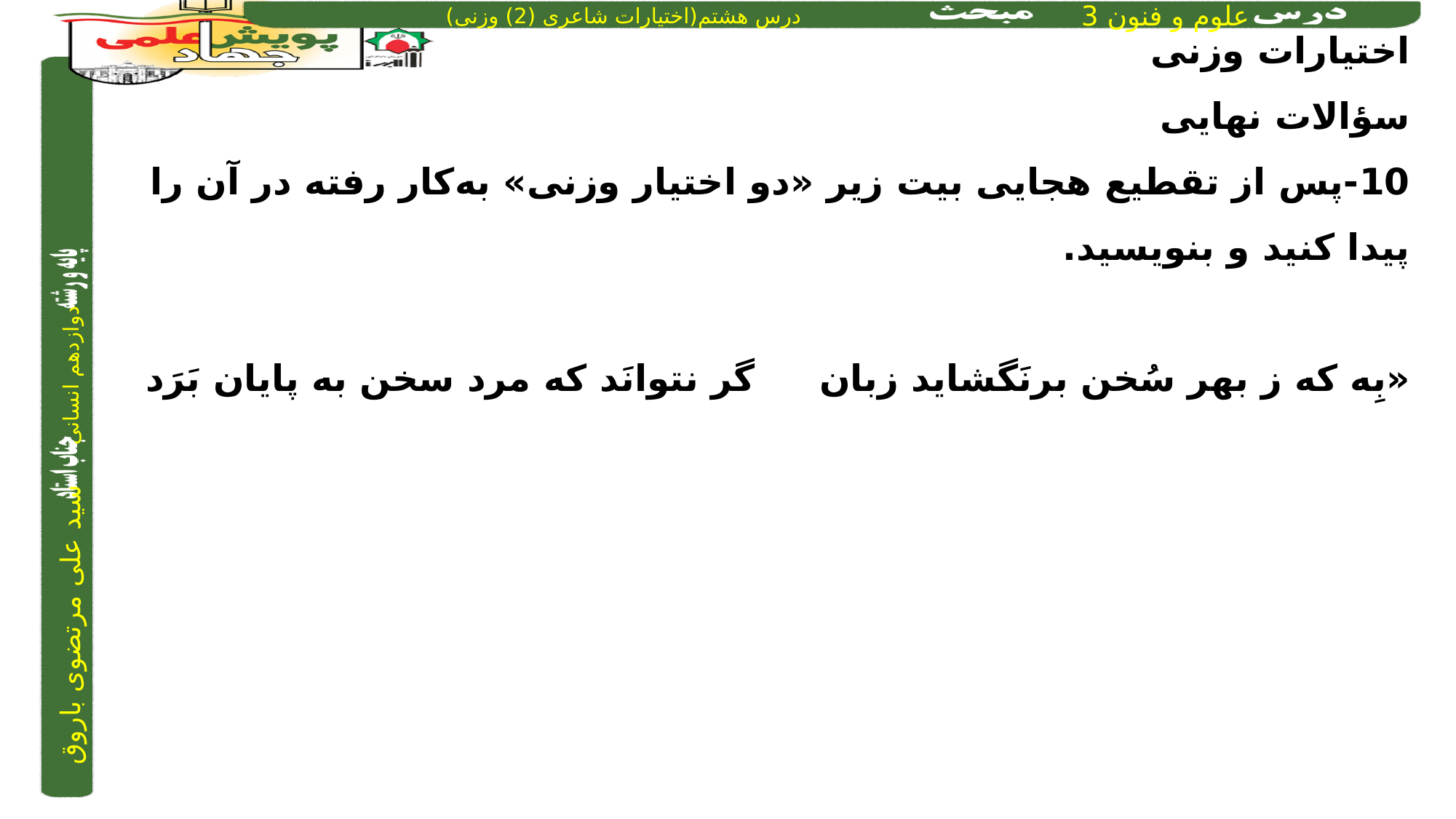

اختیارات وزنی
سؤالات نهایی
10-پس از تقطیع هجایی بیت زیر «دو اختیار وزنی» به‌کار رفته در آن را پیدا کنید و بنویسید.

«بِه که ز بهر سُخن برنَگشاید زبان	 	گر نتوانَد که مرد سخن به پایان بَرَد